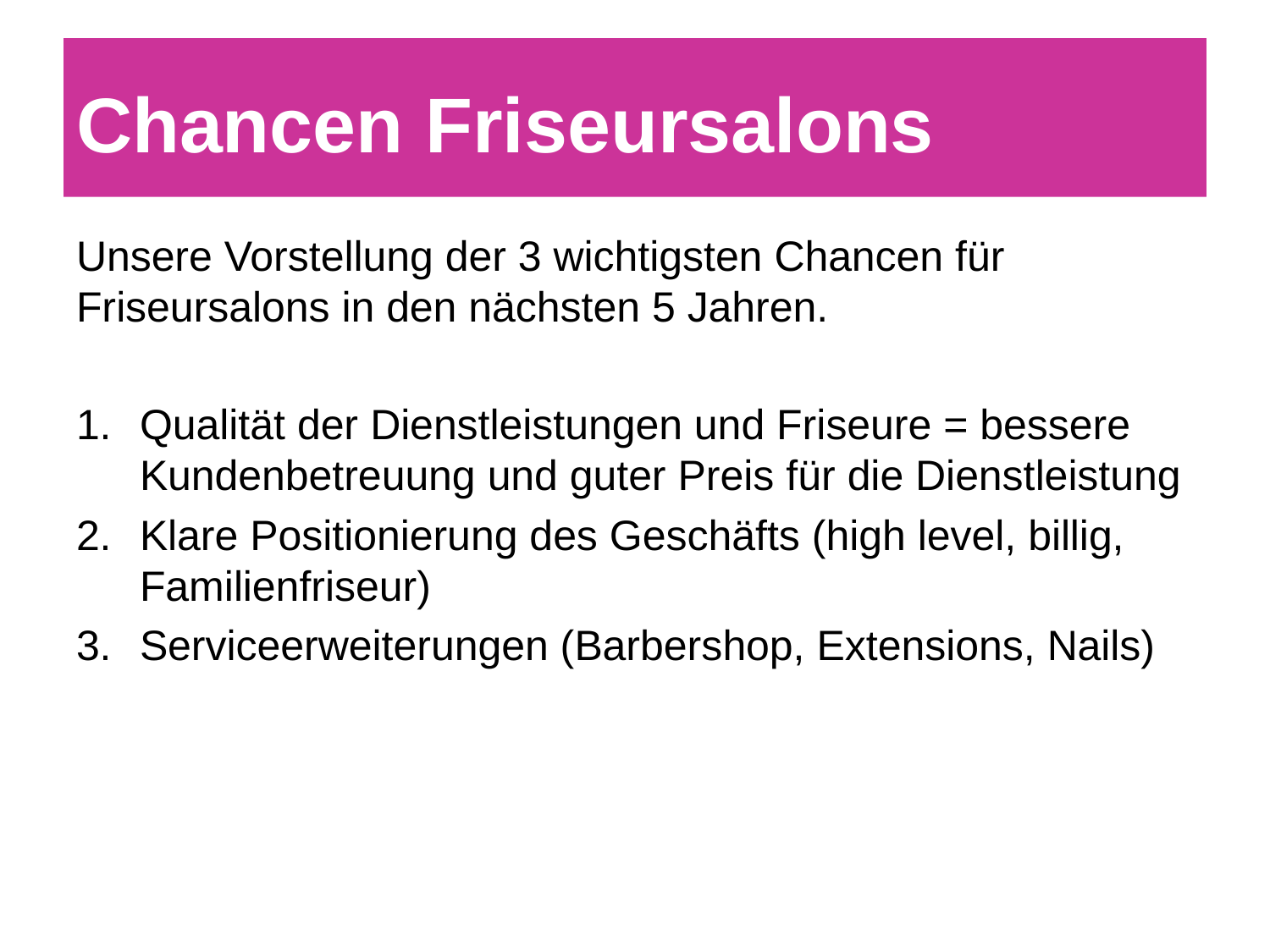

# Chancen Friseursalons
Unsere Vorstellung der 3 wichtigsten Chancen für Friseursalons in den nächsten 5 Jahren.

Qualität der Dienstleistungen und Friseure = bessere Kundenbetreuung und guter Preis für die Dienstleistung
Klare Positionierung des Geschäfts (high level, billig, Familienfriseur)
Serviceerweiterungen (Barbershop, Extensions, Nails)